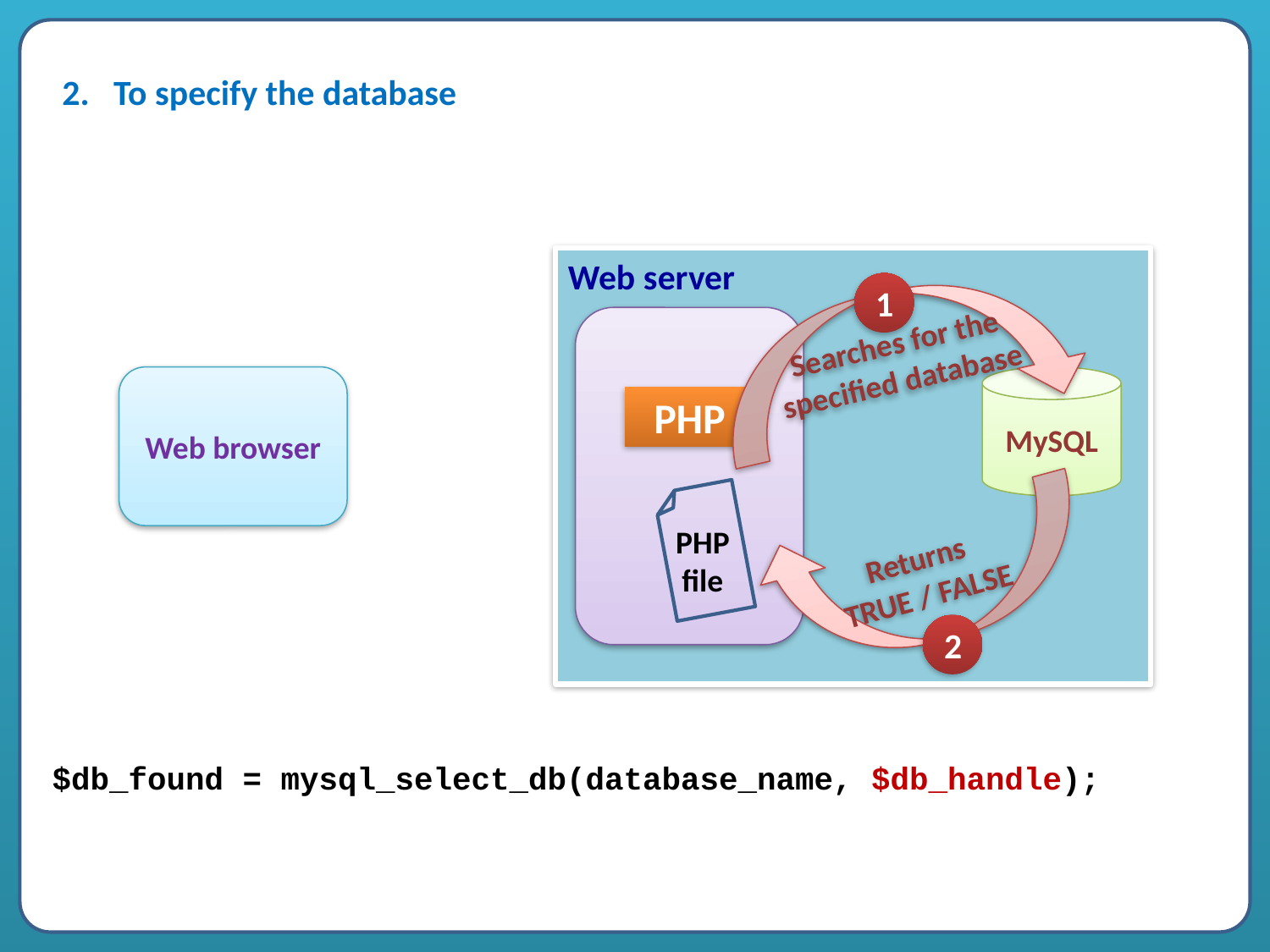

2.   To specify the database
Web server

1
Searches for the
specified database

PHP

PHP file
Web browser
MySQL
Returns
TRUE / FALSE
2
$db_found = mysql_select_db(database_name, $db_handle);